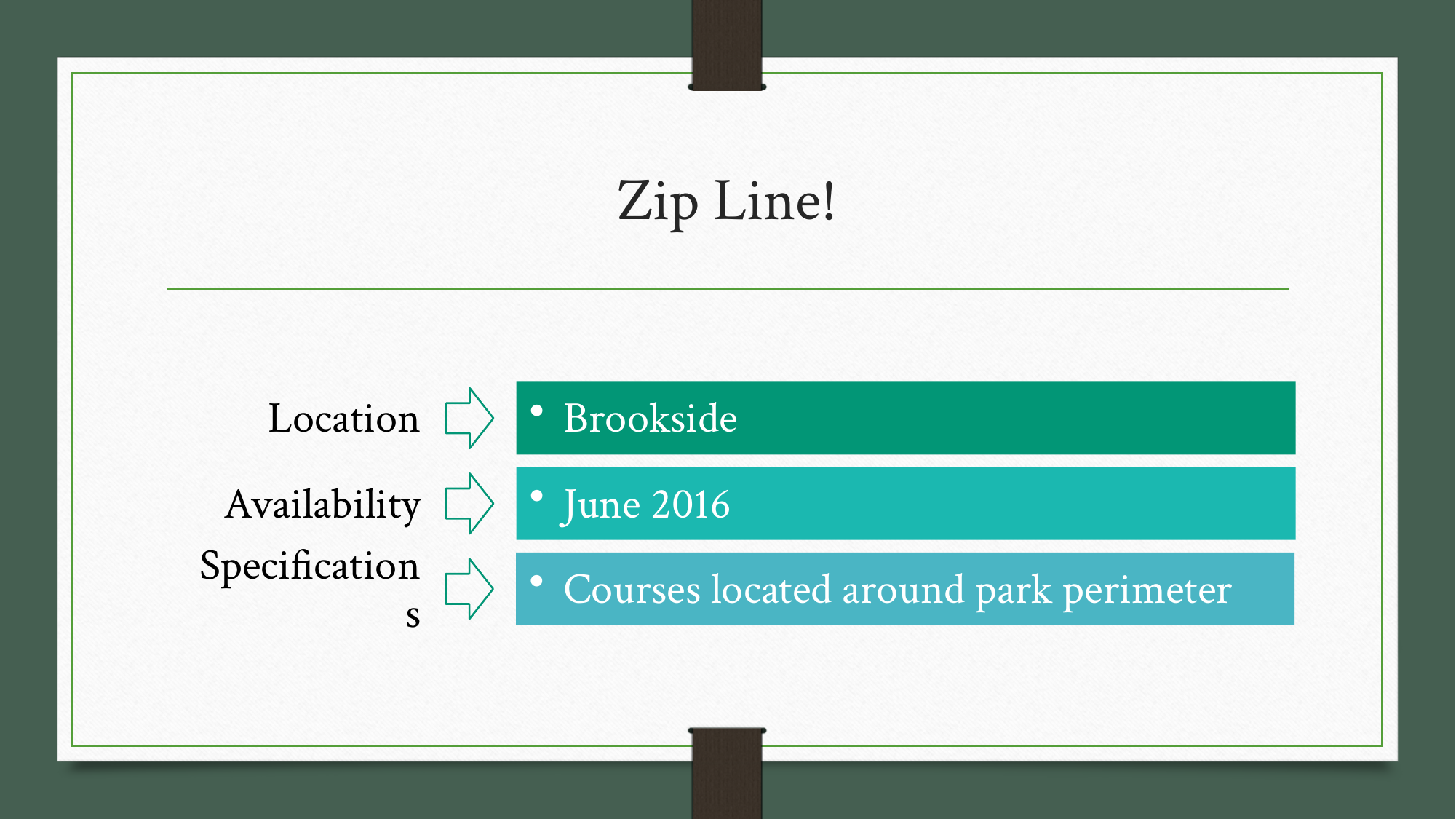

# Zip Line!
Location
Brookside
Availability
June 2016
Specifications
Courses located around park perimeter